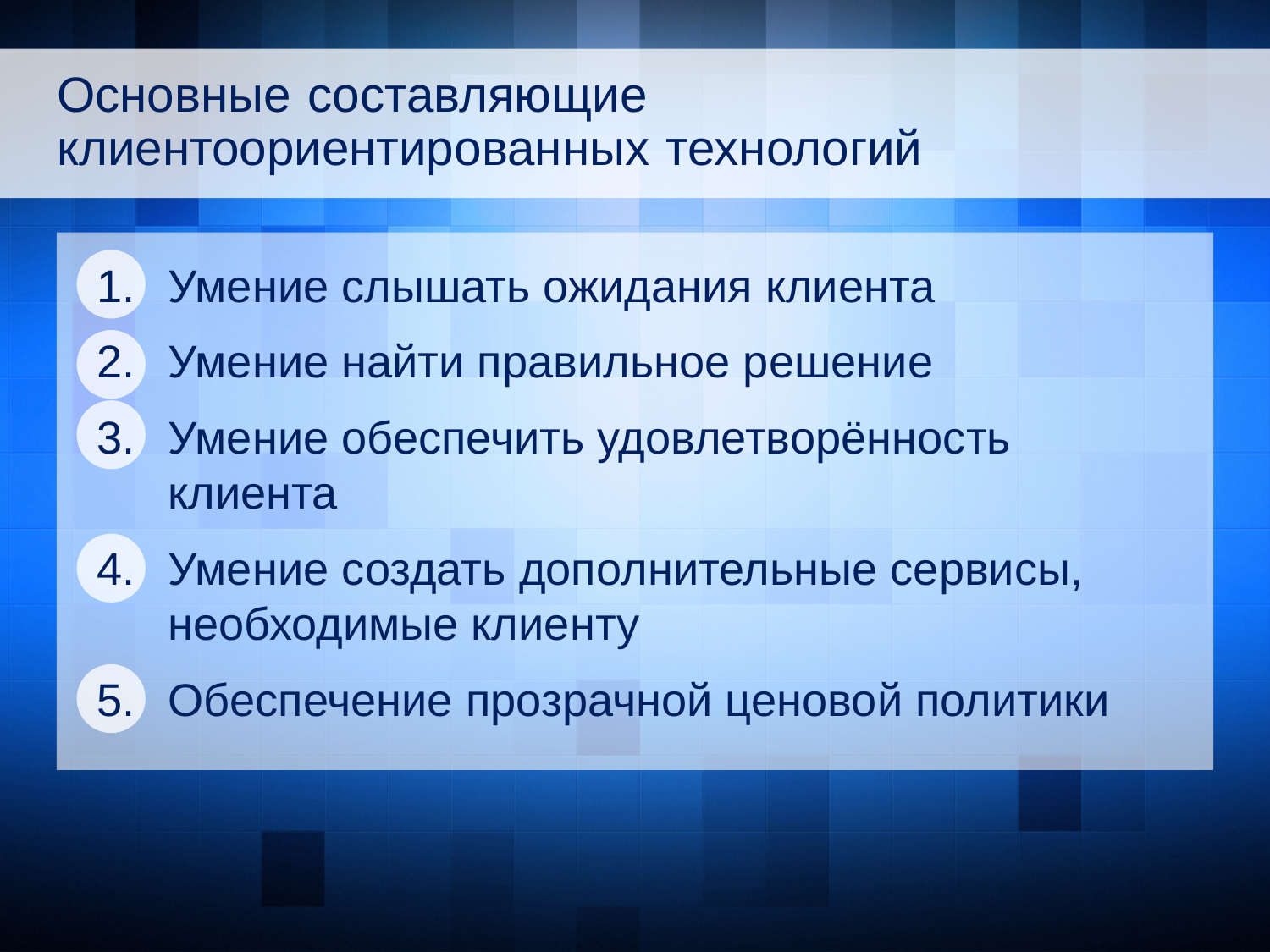

Основные составляющие клиентоориентированных технологий

Умение слышать ожидания клиента
Умение найти правильное решение
Умение обеспечить удовлетворённость клиента
Умение создать дополнительные сервисы, необходимые клиенту
Обеспечение прозрачной ценовой политики